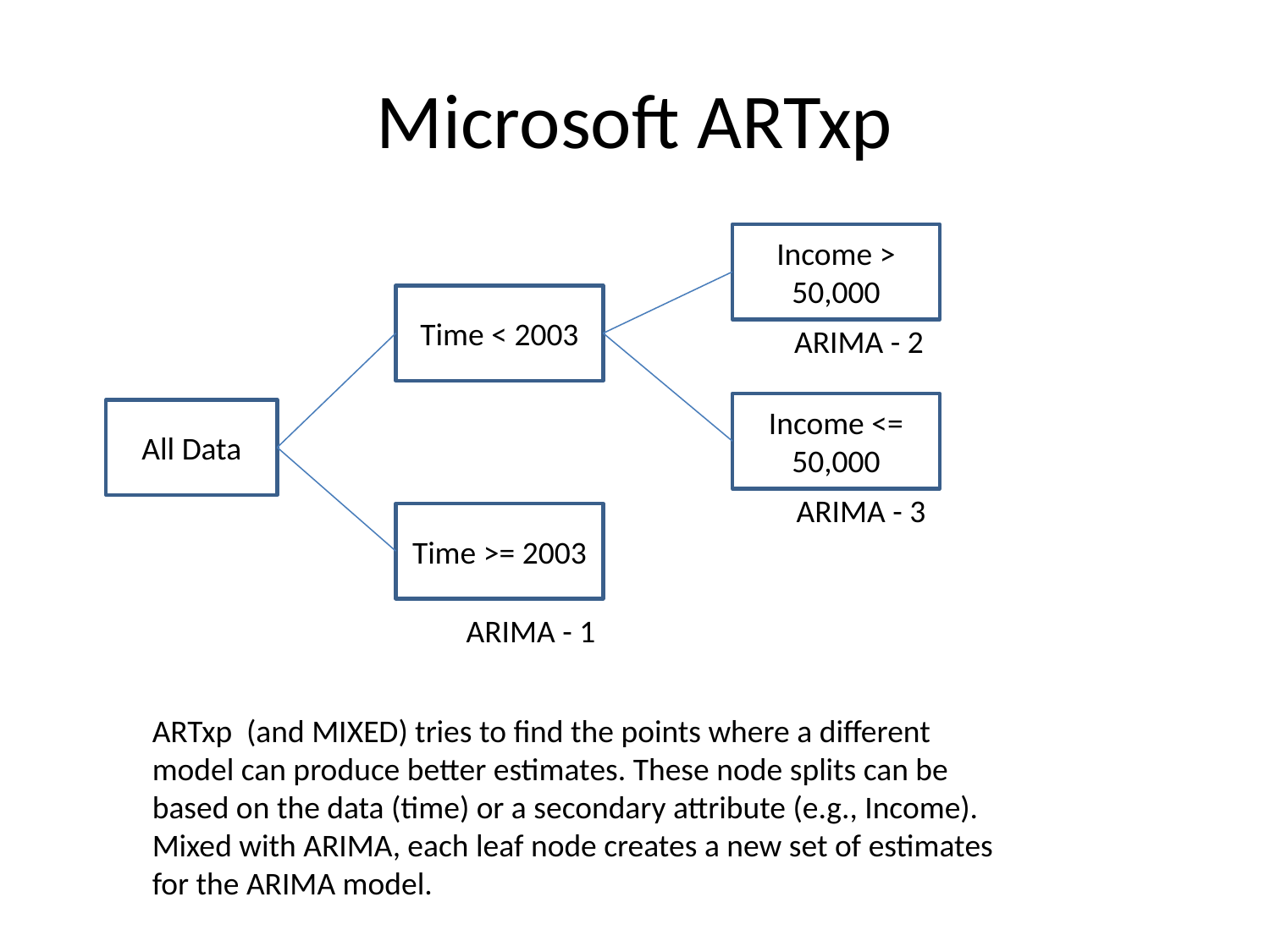

# Microsoft ARTxp
Income > 50,000
Time < 2003
ARIMA - 2
Income <= 50,000
All Data
ARIMA - 3
Time >= 2003
ARIMA - 1
ARTxp  (and MIXED) tries to find the points where a different model can produce better estimates. These node splits can be based on the data (time) or a secondary attribute (e.g., Income).
Mixed with ARIMA, each leaf node creates a new set of estimates for the ARIMA model.